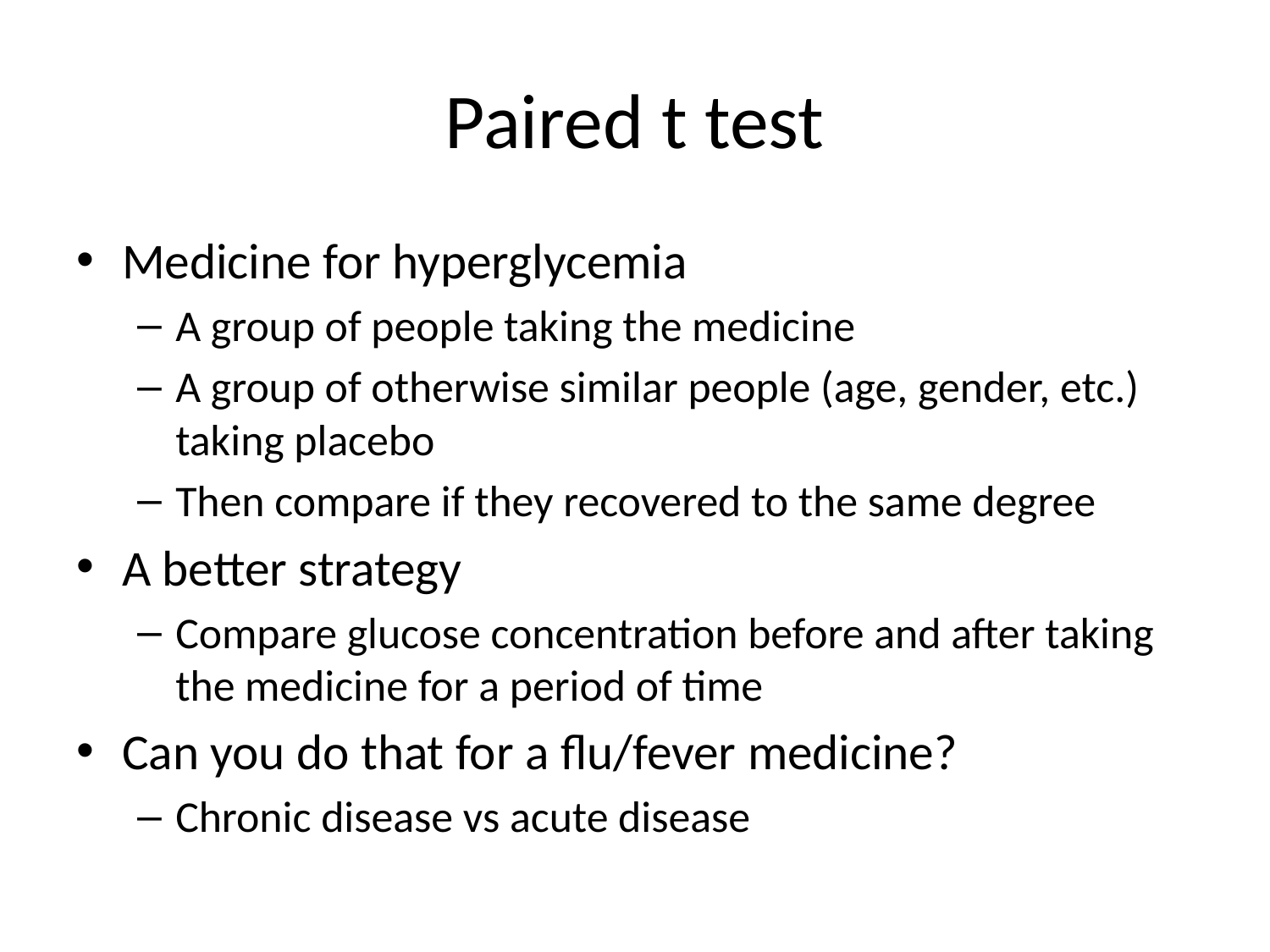

# Paired t test
Medicine for hyperglycemia
A group of people taking the medicine
A group of otherwise similar people (age, gender, etc.) taking placebo
Then compare if they recovered to the same degree
A better strategy
Compare glucose concentration before and after taking the medicine for a period of time
Can you do that for a flu/fever medicine?
Chronic disease vs acute disease